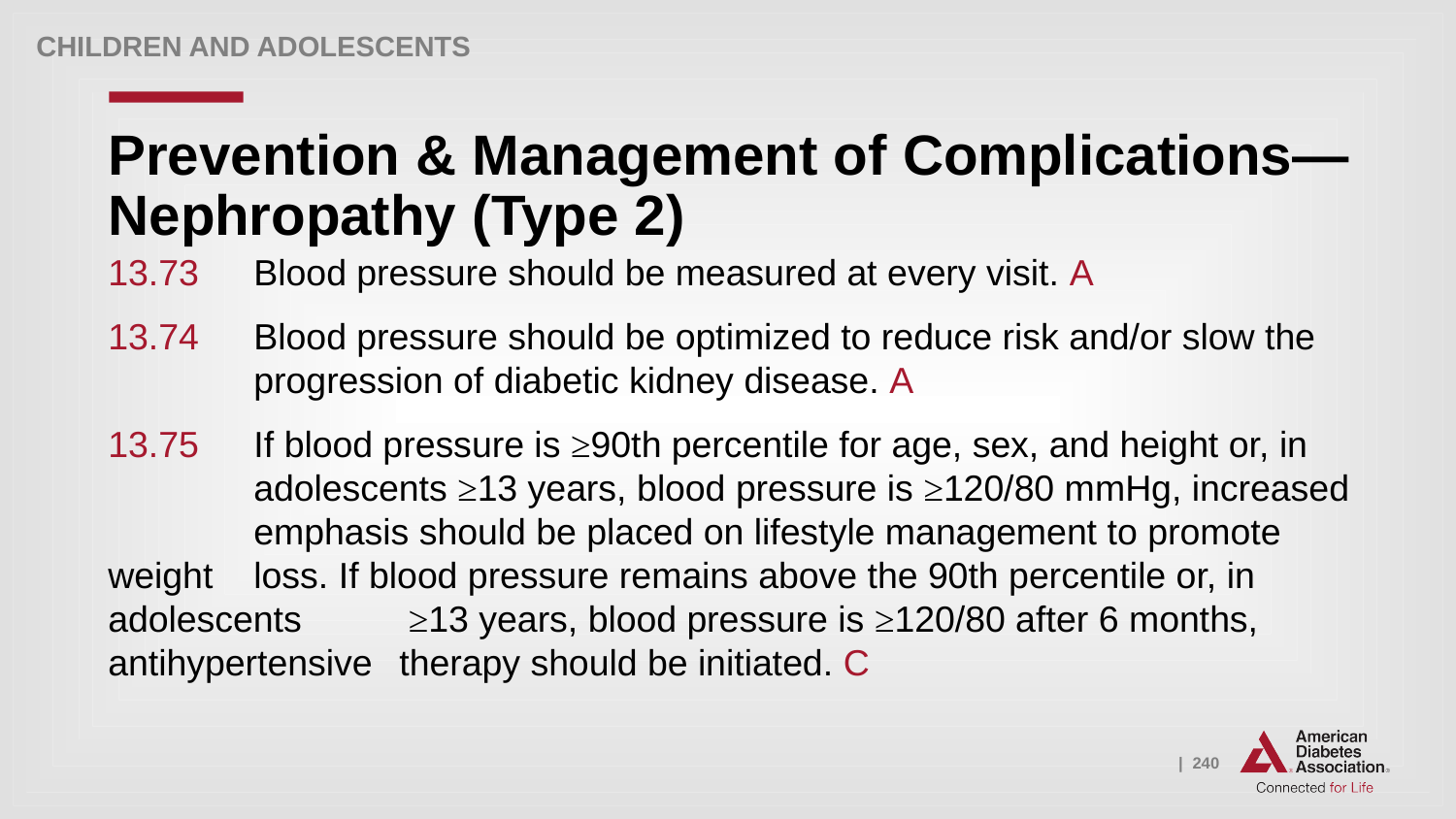

Children and adolescents
# Prevention & Management of Complications—Nephropathy (Type 2)
13.73 	Blood pressure should be measured at every visit. A
13.74 	Blood pressure should be optimized to reduce risk and/or slow the 	progression of diabetic kidney disease. A
13.75 	If blood pressure is ≥90th percentile for age, sex, and height or, in 	adolescents ≥13 years, blood pressure is ≥120/80 mmHg, increased 	emphasis should be placed on lifestyle management to promote weight 	loss. If blood pressure remains above the 90th percentile or, in adolescents 	 ≥13 years, blood pressure is ≥120/80 after 6 months, antihypertensive 	therapy should be initiated. C